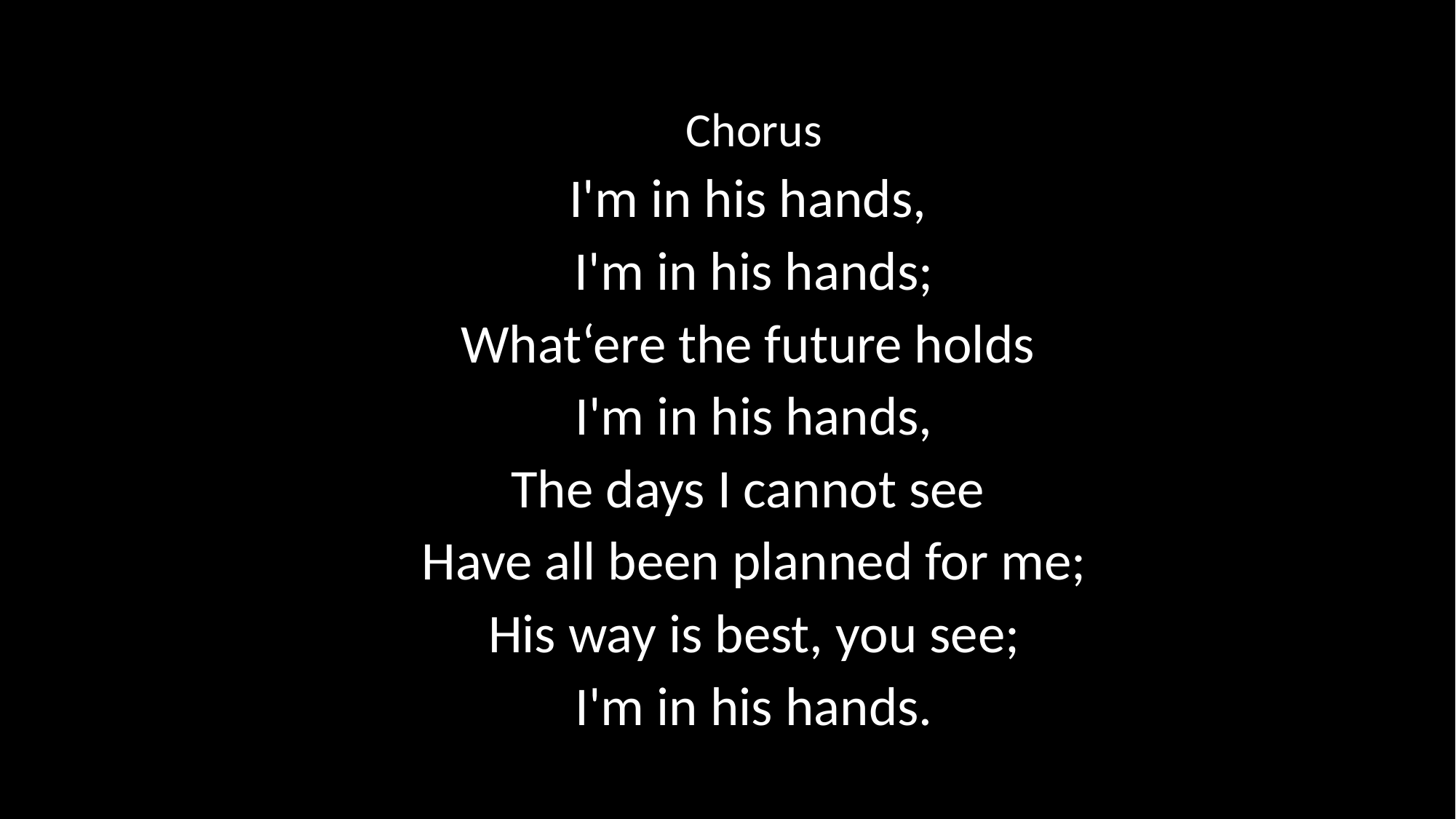

Chorus
I'm in his hands,
I'm in his hands;
What‘ere the future holds
I'm in his hands,
The days I cannot see
Have all been planned for me;
His way is best, you see;
I'm in his hands.